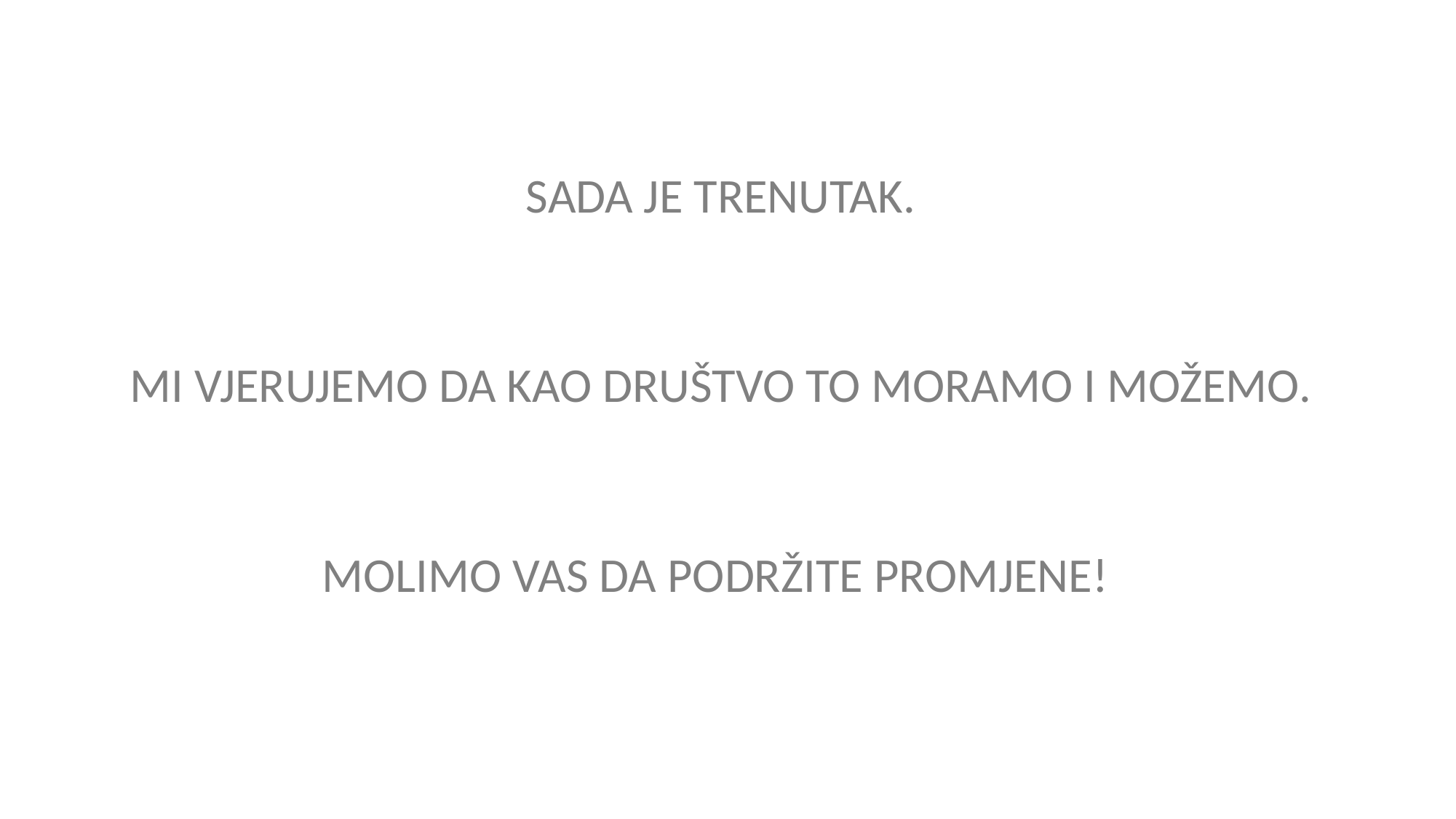

SADA JE TRENUTAK.

MI VJERUJEMO DA KAO DRUŠTVO TO MORAMO I MOŽEMO.

MOLIMO VAS DA PODRŽITE PROMJENE!